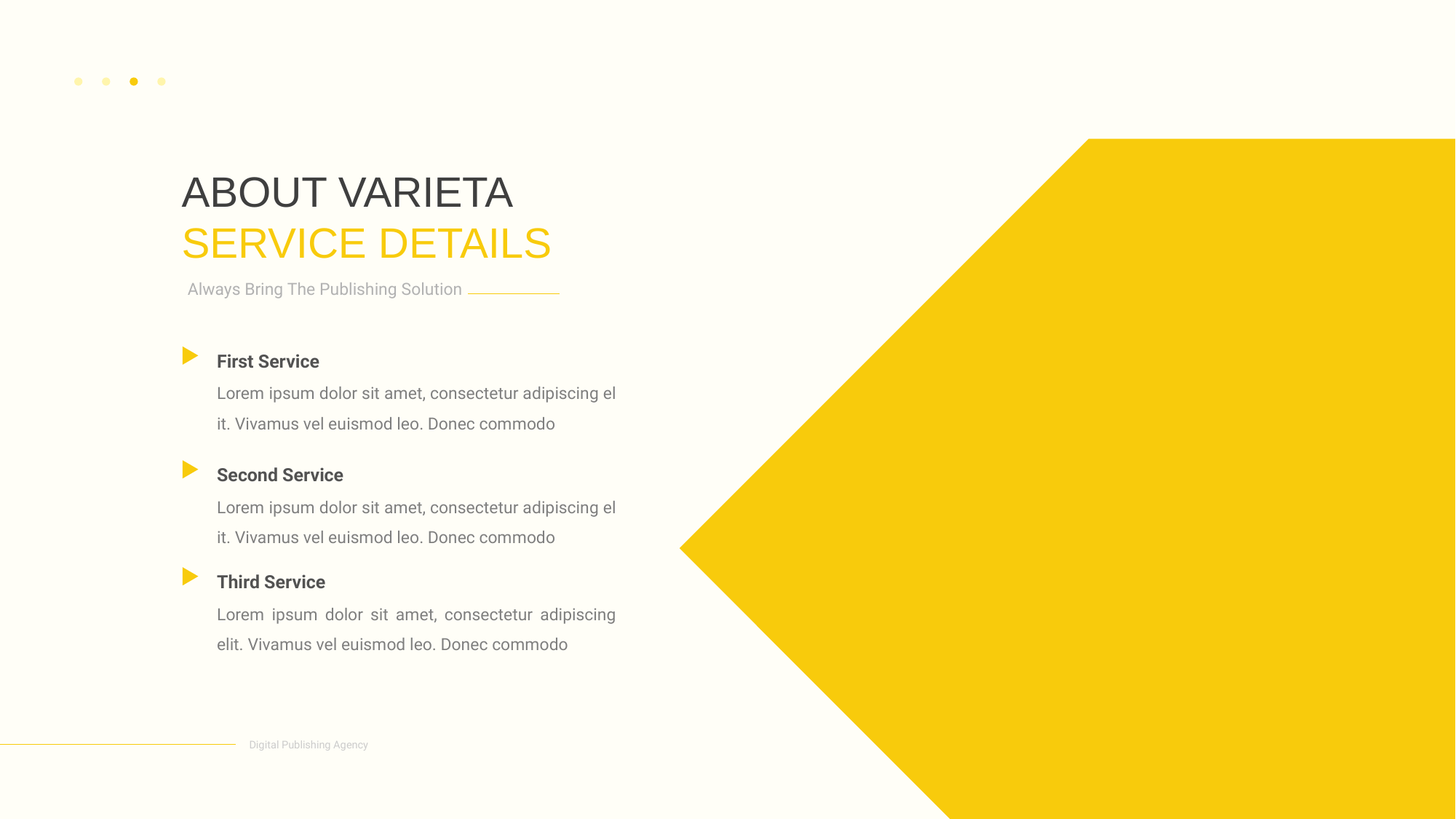

ABOUT VARIETA
SERVICE DETAILS
Always Bring The Publishing Solution
First Service

Lorem ipsum dolor sit amet, consectetur adipiscing el it. Vivamus vel euismod leo. Donec commodo
Second Service

Lorem ipsum dolor sit amet, consectetur adipiscing el it. Vivamus vel euismod leo. Donec commodo
Third Service

Lorem ipsum dolor sit amet, consectetur adipiscing elit. Vivamus vel euismod leo. Donec commodo
Digital Publishing Agency